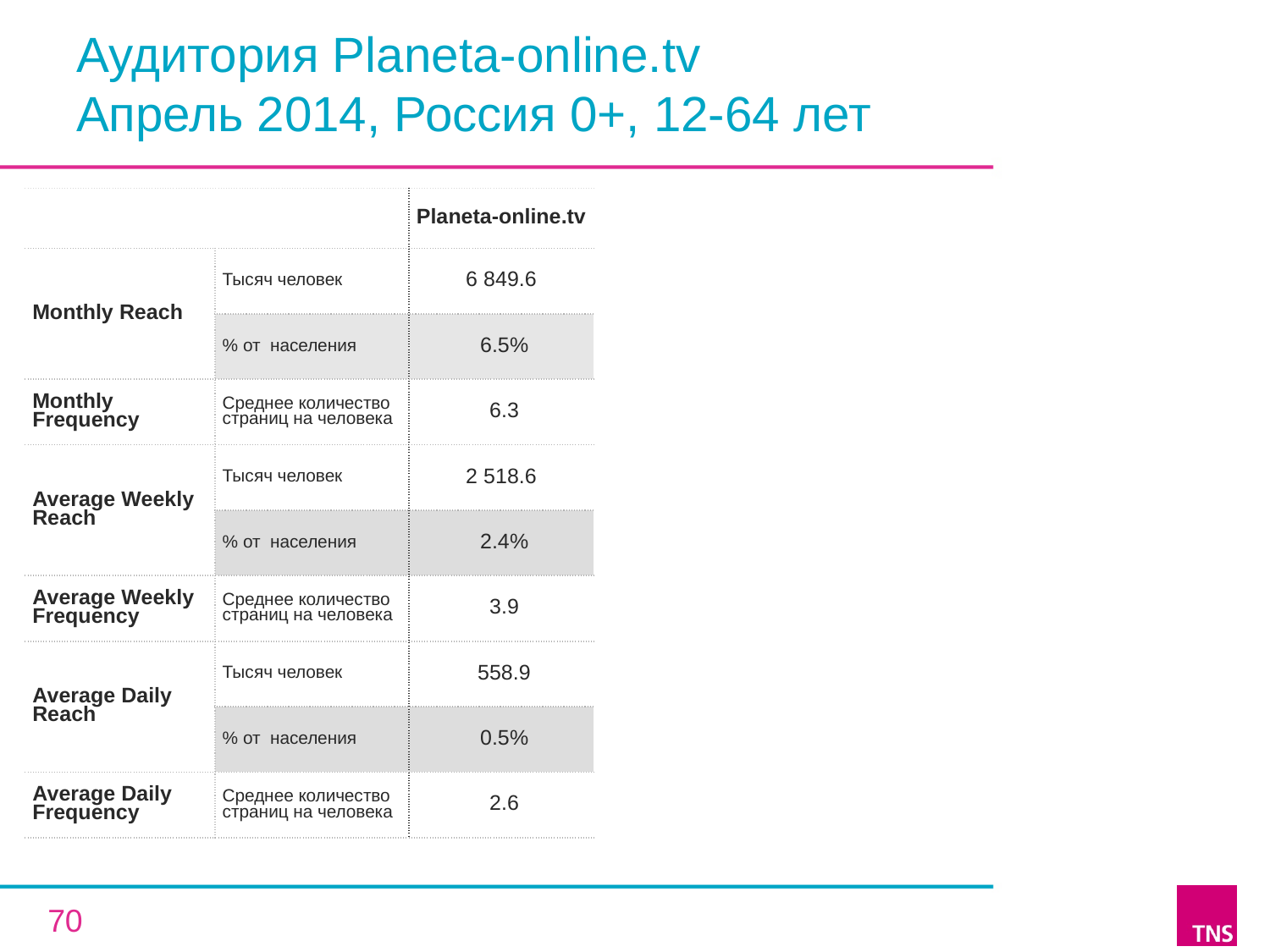

# Аудитория Planeta-online.tv Апрель 2014, Россия 0+, 12-64 лет
|  |  | Planeta-online.tv |
| --- | --- | --- |
| Monthly Reach | Тысяч человек | 6 849.6 |
|  | % от населения | 6.5% |
| Monthly Frequency | Среднее количество страниц на человека | 6.3 |
| Average Weekly Reach | Тысяч человек | 2 518.6 |
|  | % от населения | 2.4% |
| Average Weekly Frequency | Среднее количество страниц на человека | 3.9 |
| Average Daily Reach | Тысяч человек | 558.9 |
|  | % от населения | 0.5% |
| Average Daily Frequency | Среднее количество страниц на человека | 2.6 |

70